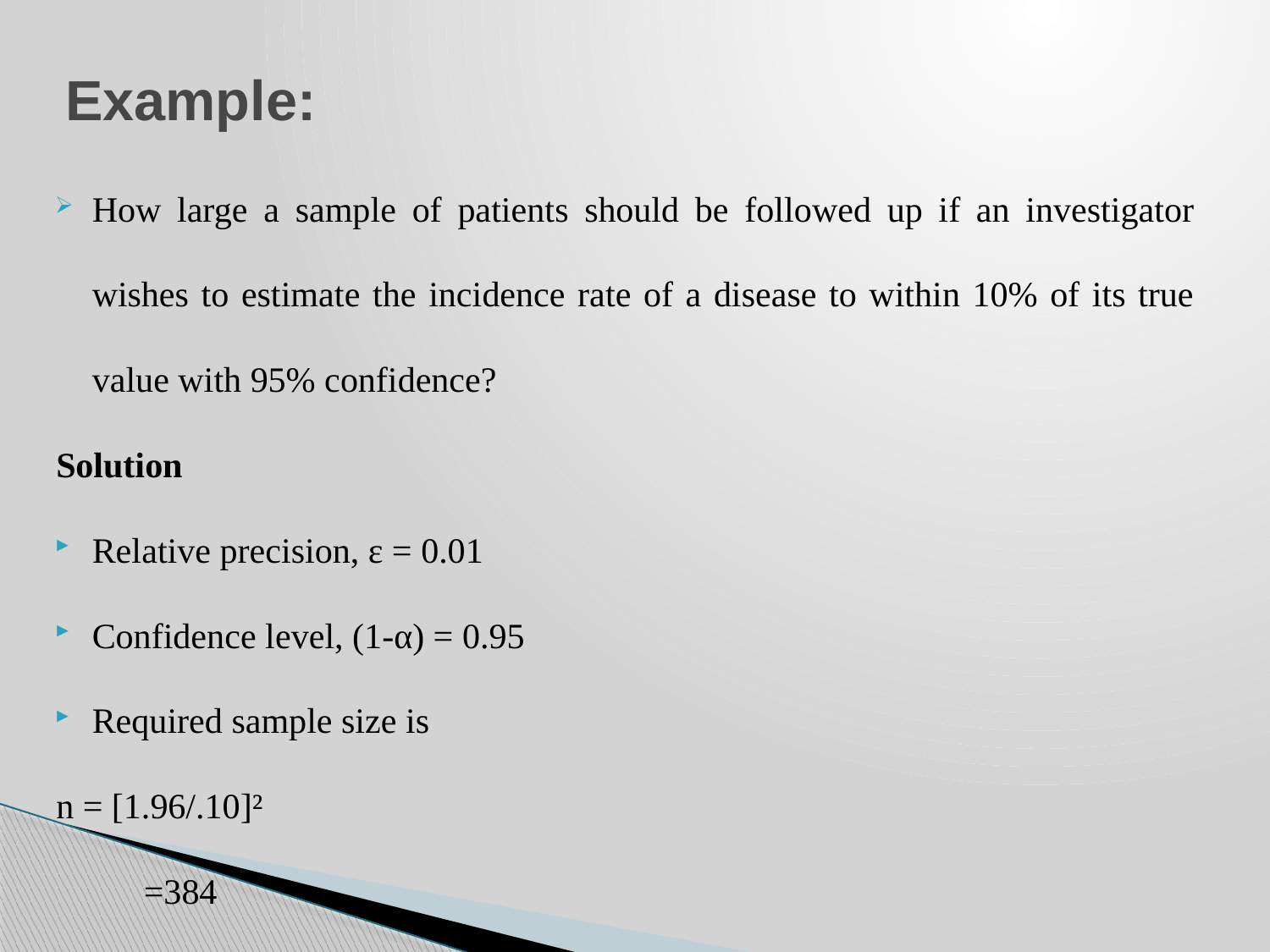

# Example:
How large a sample of patients should be followed up if an investigator wishes to estimate the incidence rate of a disease to within 10% of its true value with 95% confidence?
Solution
Relative precision, ε = 0.01
Confidence level, (1-α) = 0.95
Required sample size is
		n = [1.96/.10]²
 		   =384